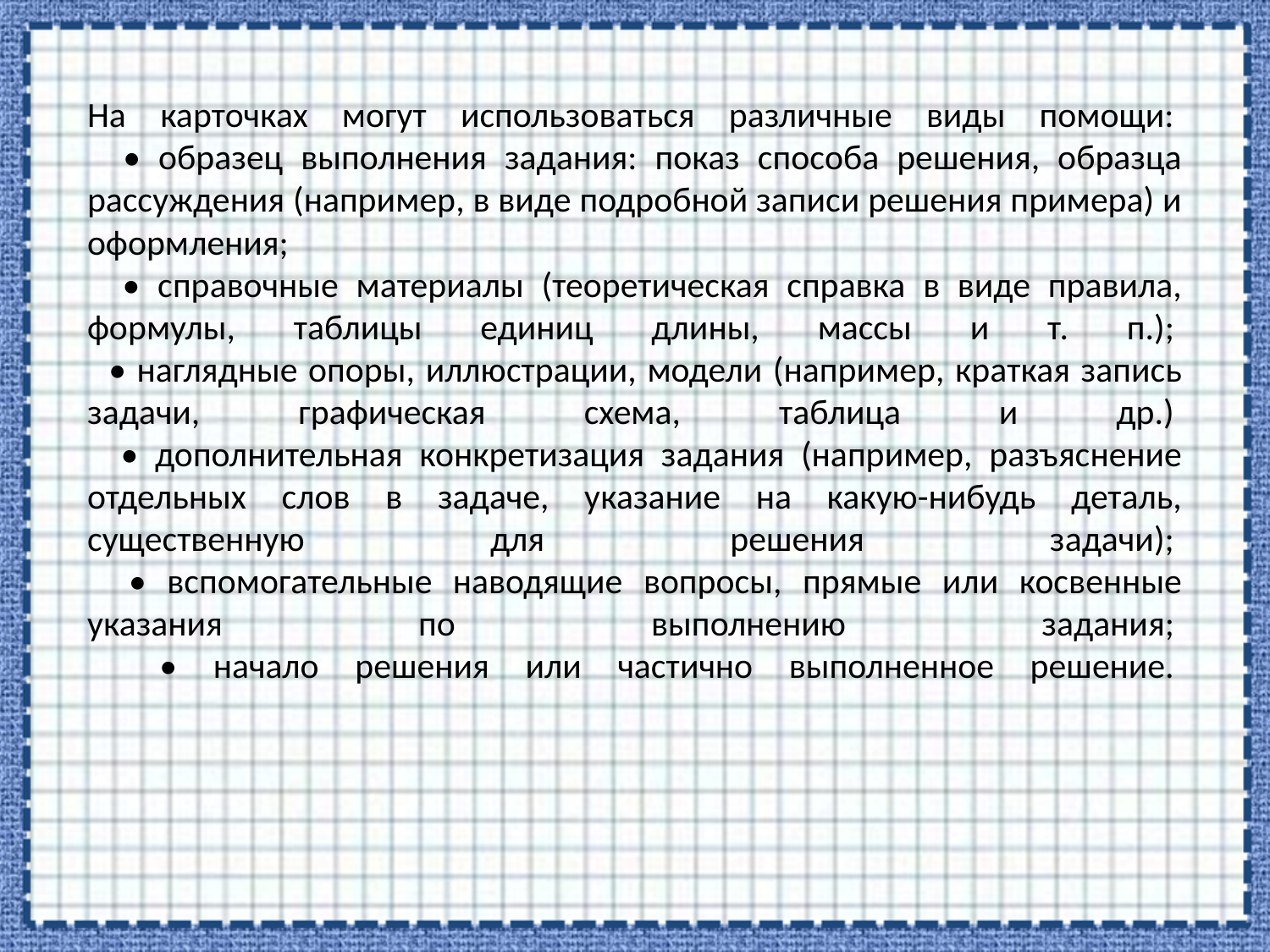

На карточках могут использоваться различные виды помощи: 
  • образец выполнения задания: показ способа решения, образца рассуждения (например, в виде подробной записи решения примера) и оформления; 
  • справочные материалы (теоретическая справка в виде правила, формулы, таблицы единиц длины, массы и т. п.); 
  • наглядные опоры, иллюстрации, модели (например, краткая запись задачи, графическая схема, таблица и др.) 
  • дополнительная конкретизация задания (например, разъяснение отдельных слов в задаче, указание на какую-нибудь деталь, существенную для решения задачи); 
  • вспомогательные наводящие вопросы, прямые или косвенные указания по выполнению задания; 
  • начало решения или частично выполненное решение.